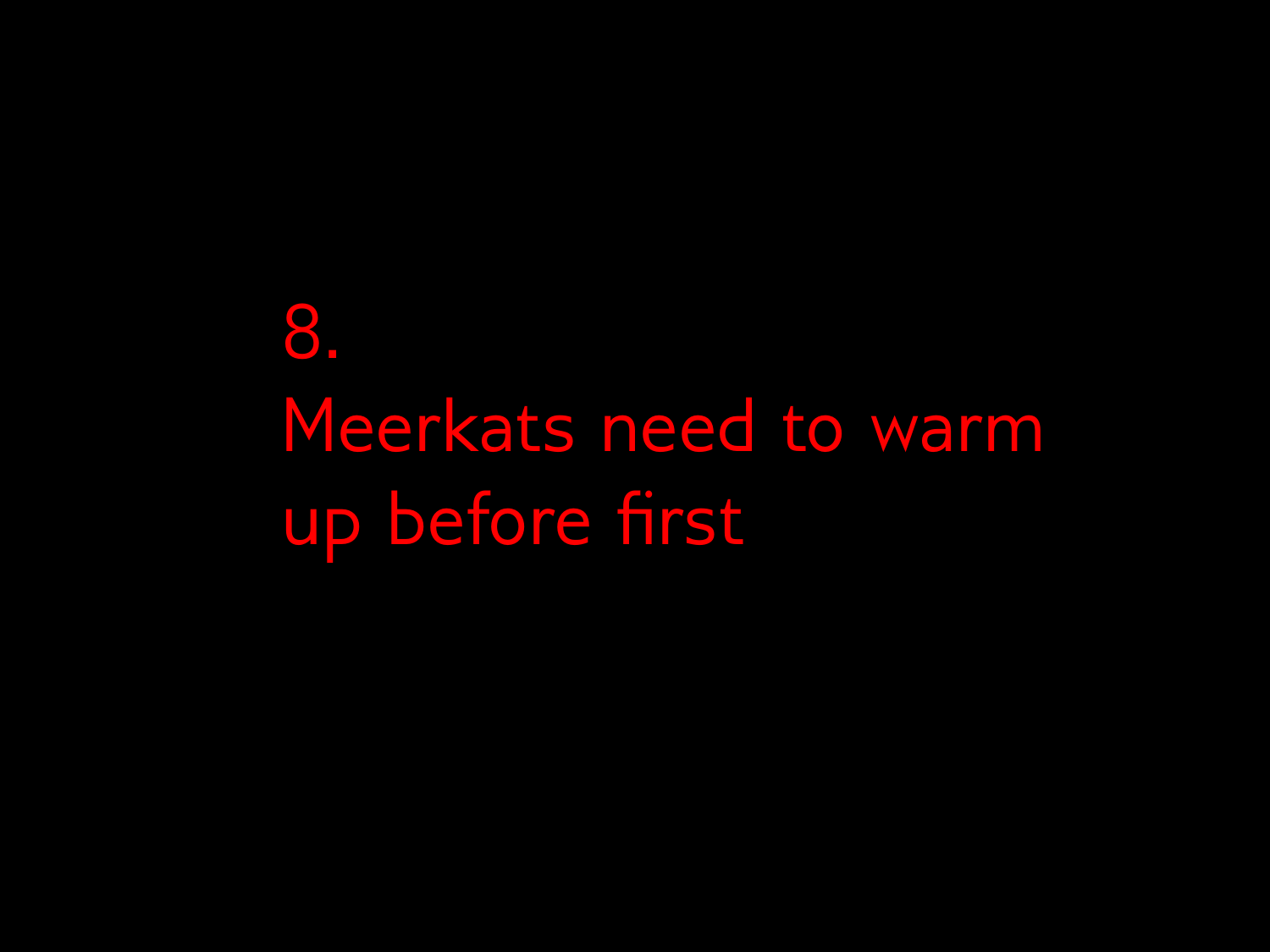

# 8. Meerkats need to warm up before first